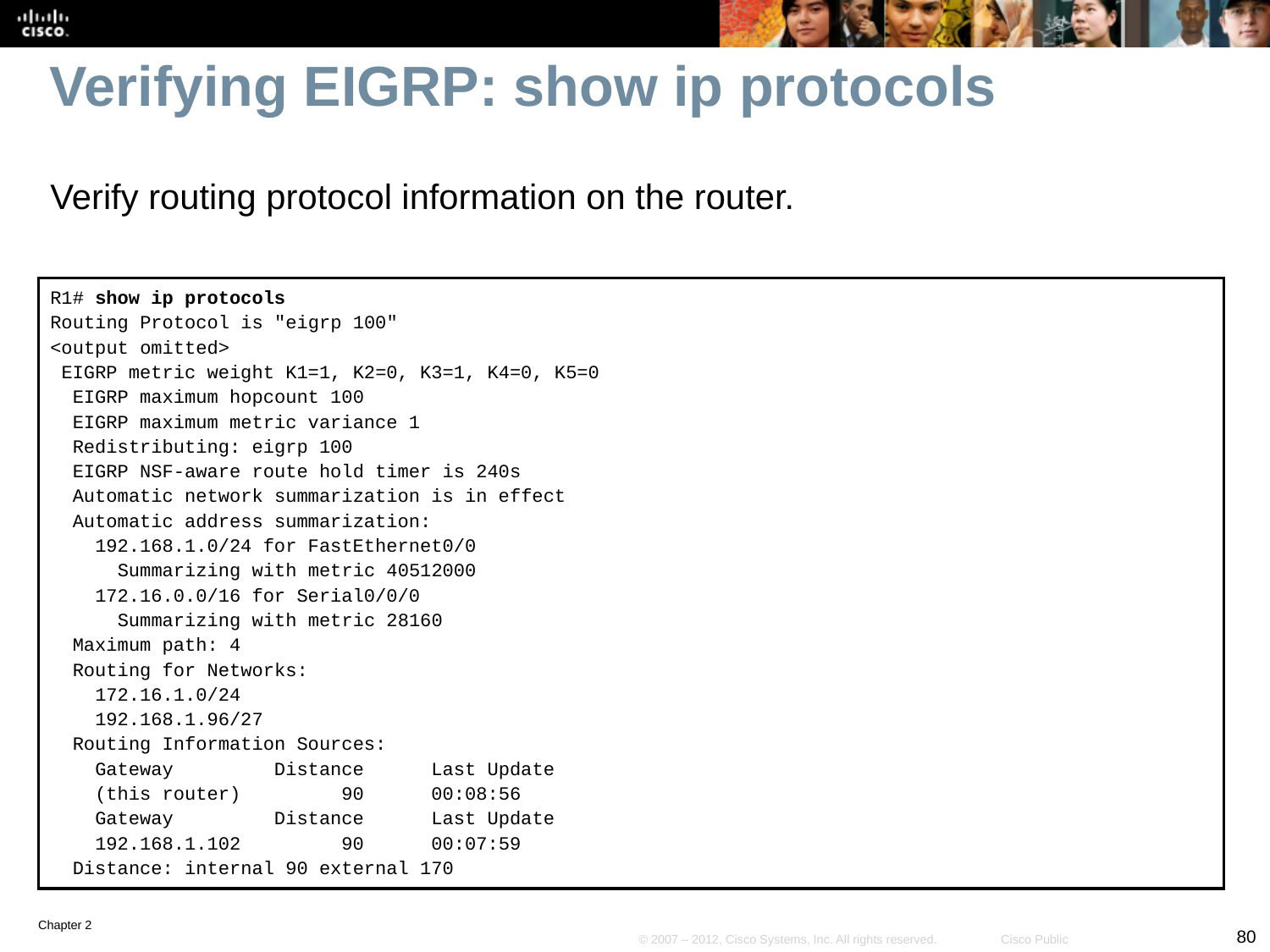

# Verifying EIGRP: show ip protocols
Verify routing protocol information on the router.
R1# show ip protocols
Routing Protocol is "eigrp 100"
<output omitted>
 EIGRP metric weight K1=1, K2=0, K3=1, K4=0, K5=0
  EIGRP maximum hopcount 100
  EIGRP maximum metric variance 1
  Redistributing: eigrp 100
  EIGRP NSF-aware route hold timer is 240s
  Automatic network summarization is in effect
  Automatic address summarization:
    192.168.1.0/24 for FastEthernet0/0
      Summarizing with metric 40512000
    172.16.0.0/16 for Serial0/0/0
      Summarizing with metric 28160
  Maximum path: 4
  Routing for Networks:
    172.16.1.0/24
    192.168.1.96/27
  Routing Information Sources:
    Gateway         Distance      Last Update
    (this router)         90      00:08:56
    Gateway         Distance      Last Update
    192.168.1.102         90      00:07:59
  Distance: internal 90 external 170